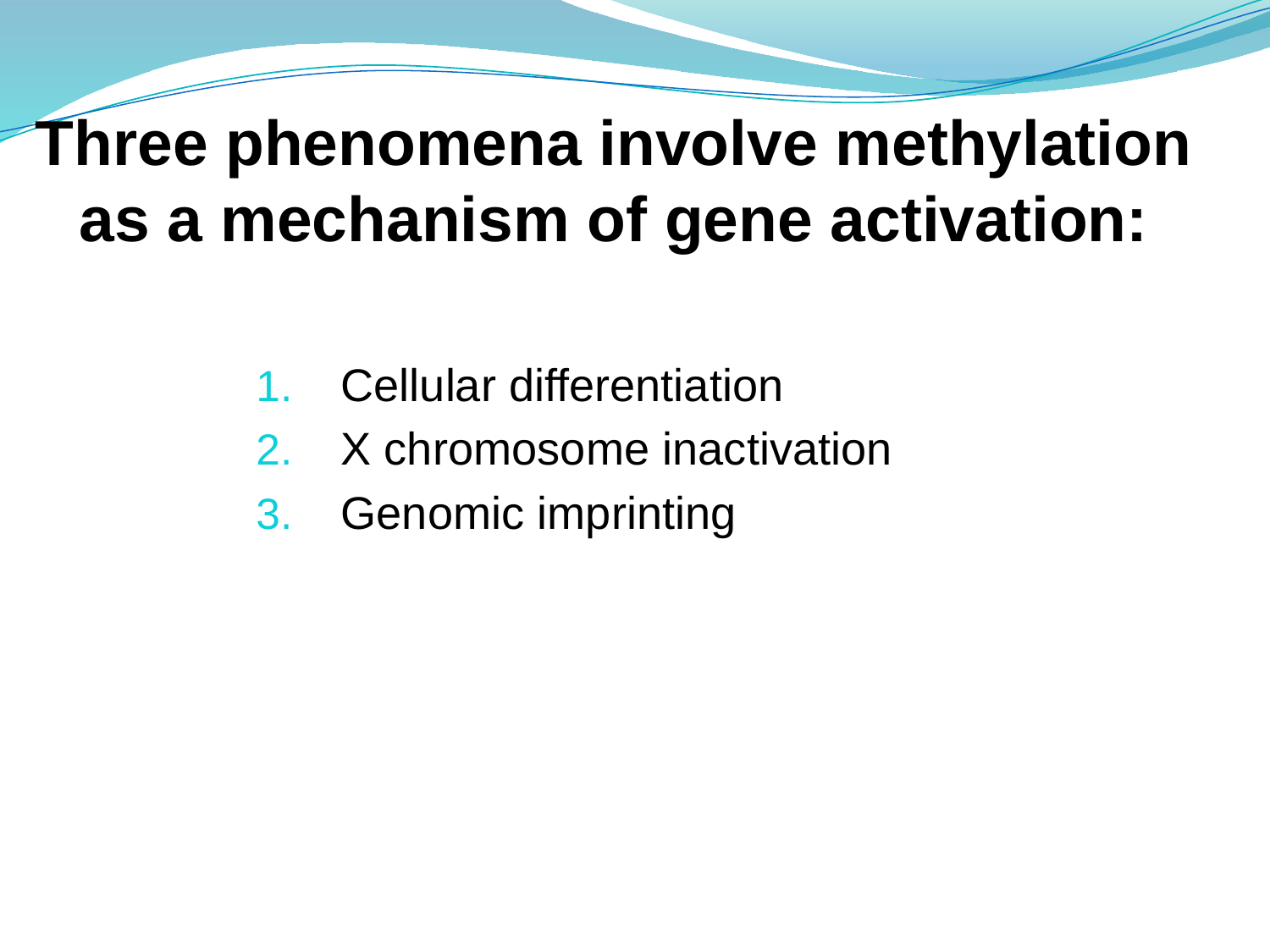

Three phenomena involve methylation as a mechanism of gene activation:
Cellular differentiation
X chromosome inactivation
Genomic imprinting